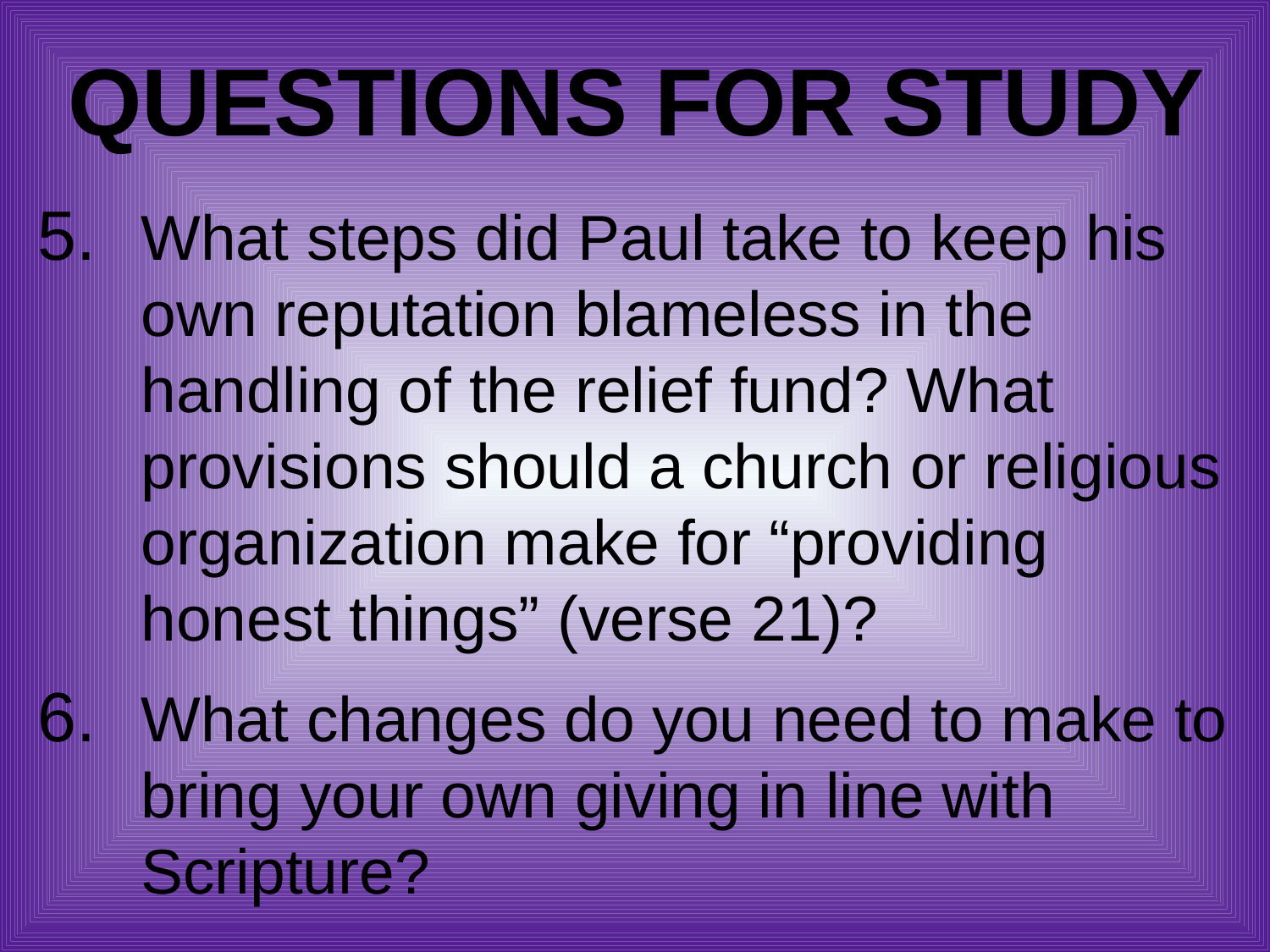

# Questions for Study
What steps did Paul take to keep his own reputation blameless in the handling of the relief fund? What provisions should a church or religious organization make for “providing honest things” (verse 21)?
What changes do you need to make to bring your own giving in line with Scripture?